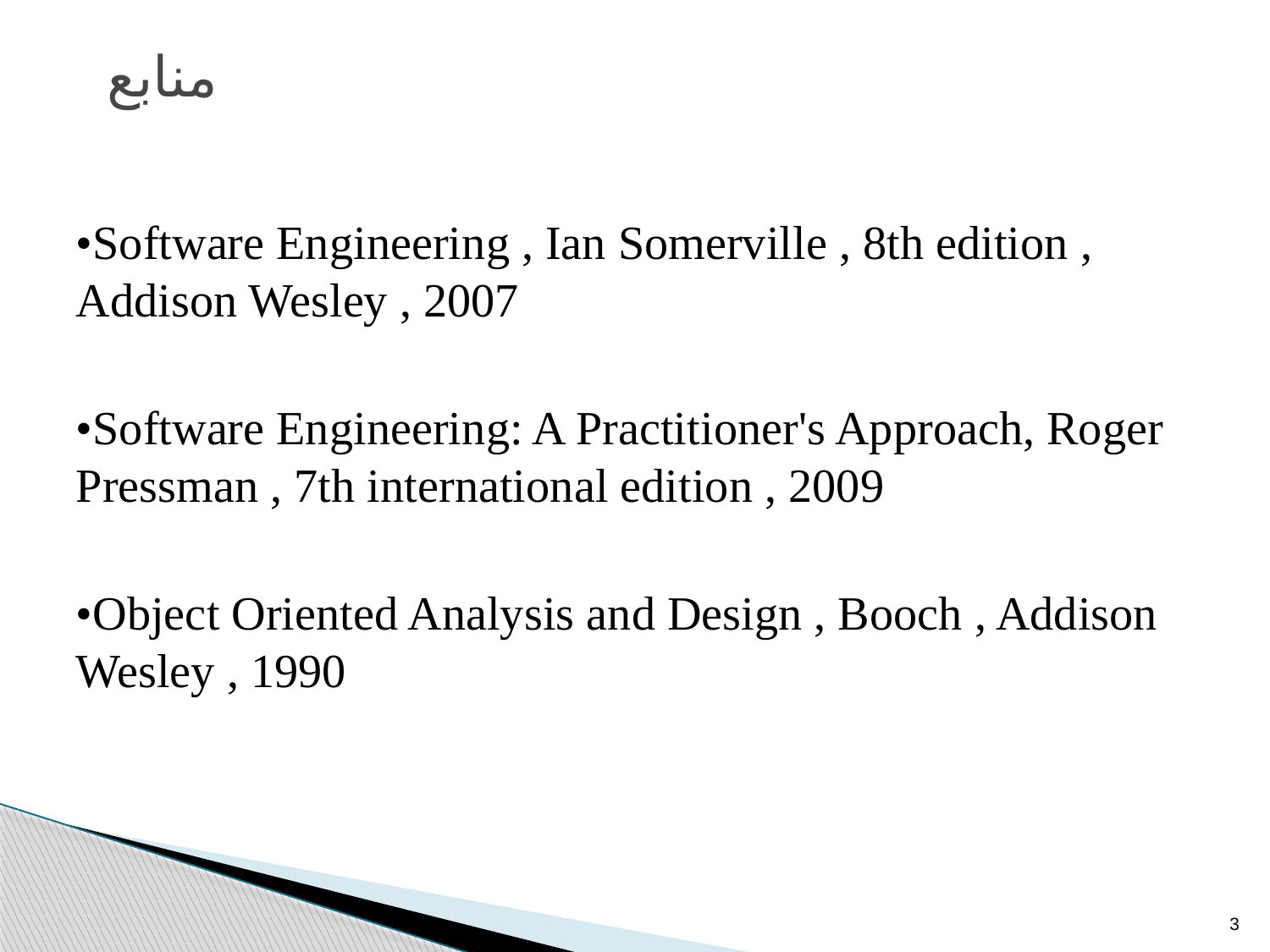

# منابع
•Software Engineering , Ian Somerville , 8th edition , Addison Wesley , 2007

•Software Engineering: A Practitioner's Approach, Roger Pressman , 7th international edition , 2009

•Object Oriented Analysis and Design , Booch , Addison Wesley , 1990
3